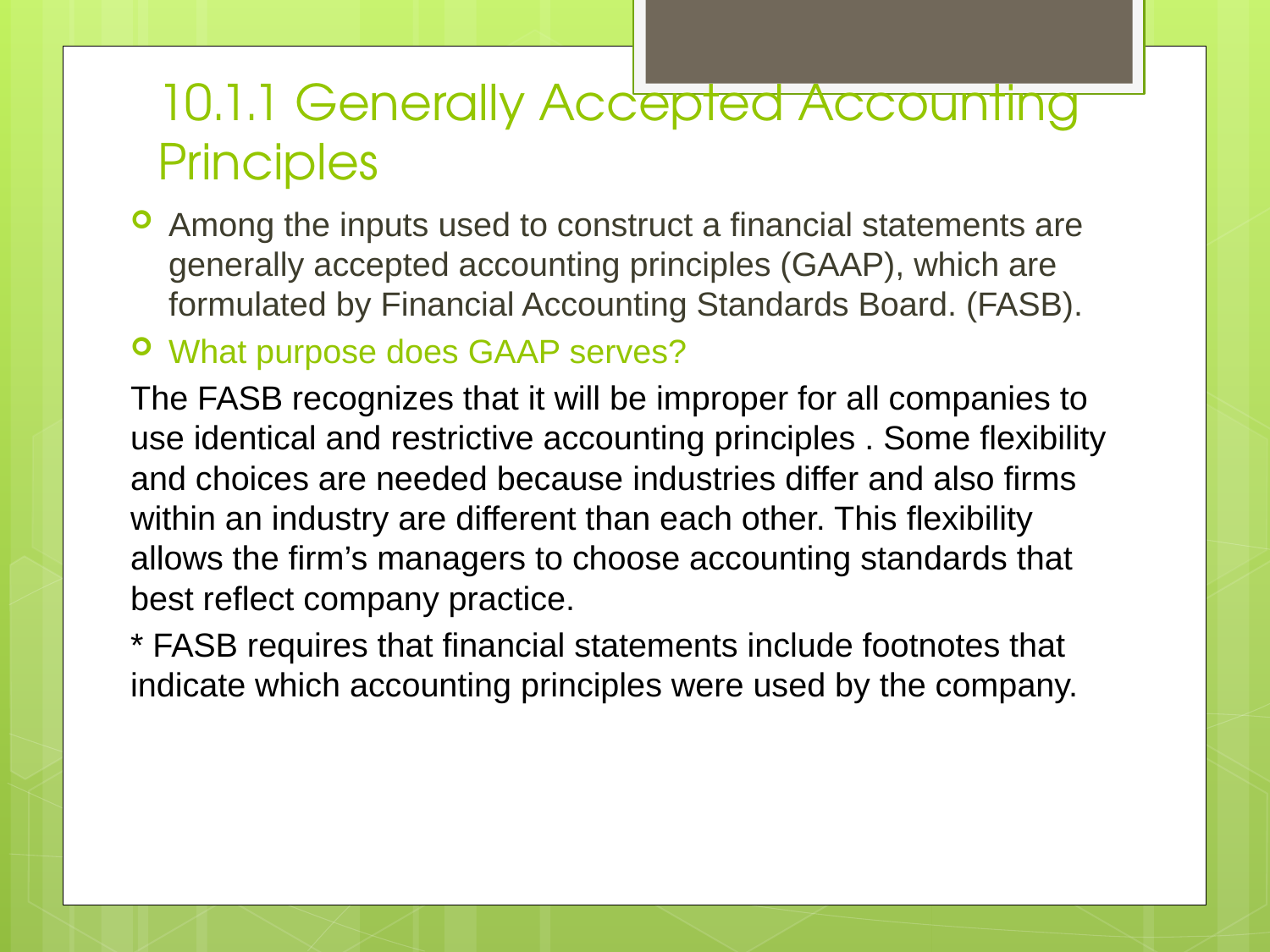

# 10.1.1 Generally Accepted Accounting Principles
Among the inputs used to construct a financial statements are generally accepted accounting principles (GAAP), which are formulated by Financial Accounting Standards Board. (FASB).
What purpose does GAAP serves?
The FASB recognizes that it will be improper for all companies to use identical and restrictive accounting principles . Some flexibility and choices are needed because industries differ and also firms within an industry are different than each other. This flexibility allows the firm’s managers to choose accounting standards that best reflect company practice.
* FASB requires that financial statements include footnotes that indicate which accounting principles were used by the company.